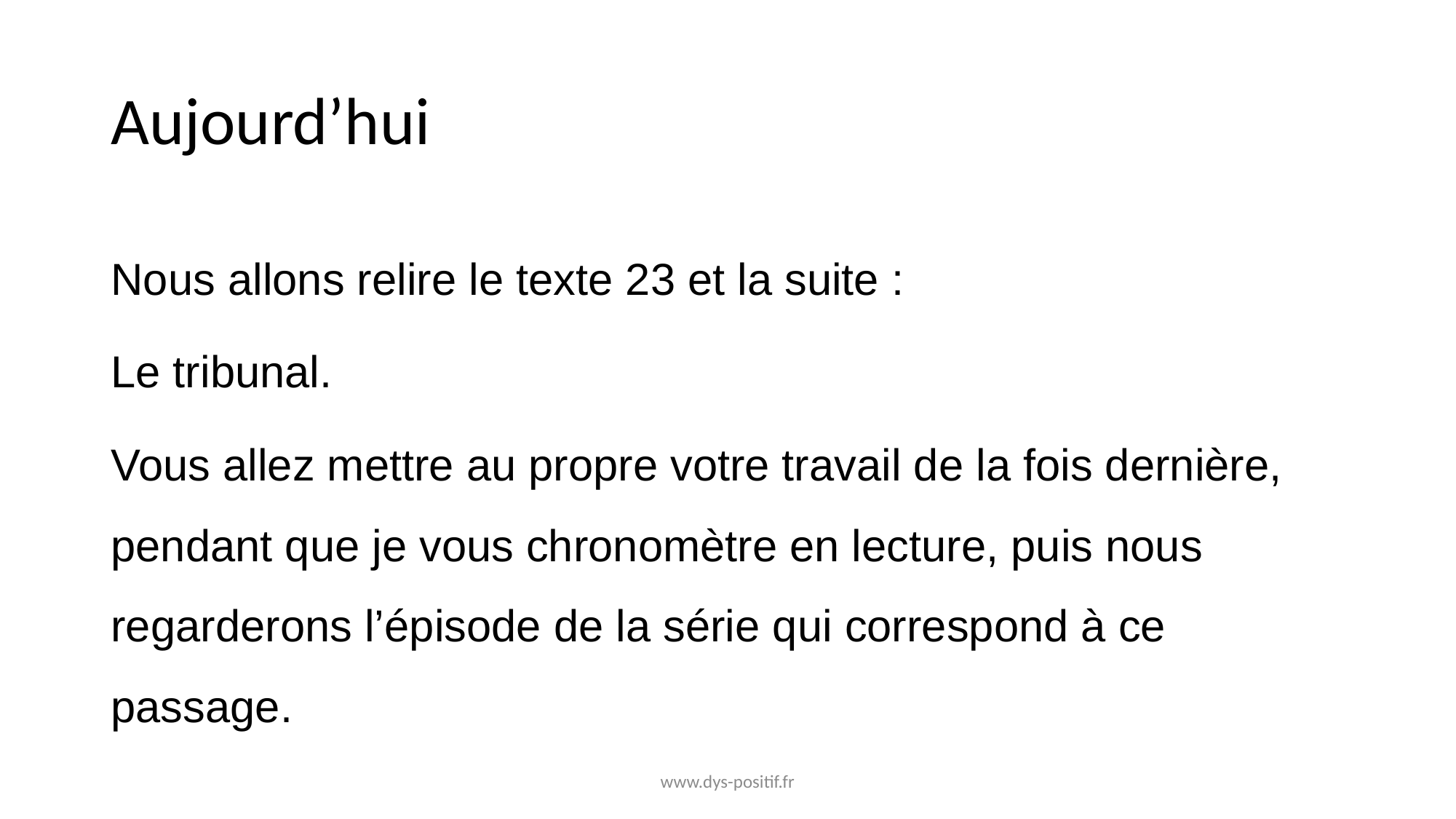

# Aujourd’hui
Nous allons relire le texte 23 et la suite :
Le tribunal.
Vous allez mettre au propre votre travail de la fois dernière, pendant que je vous chronomètre en lecture, puis nous regarderons l’épisode de la série qui correspond à ce passage.

www.dys-positif.fr